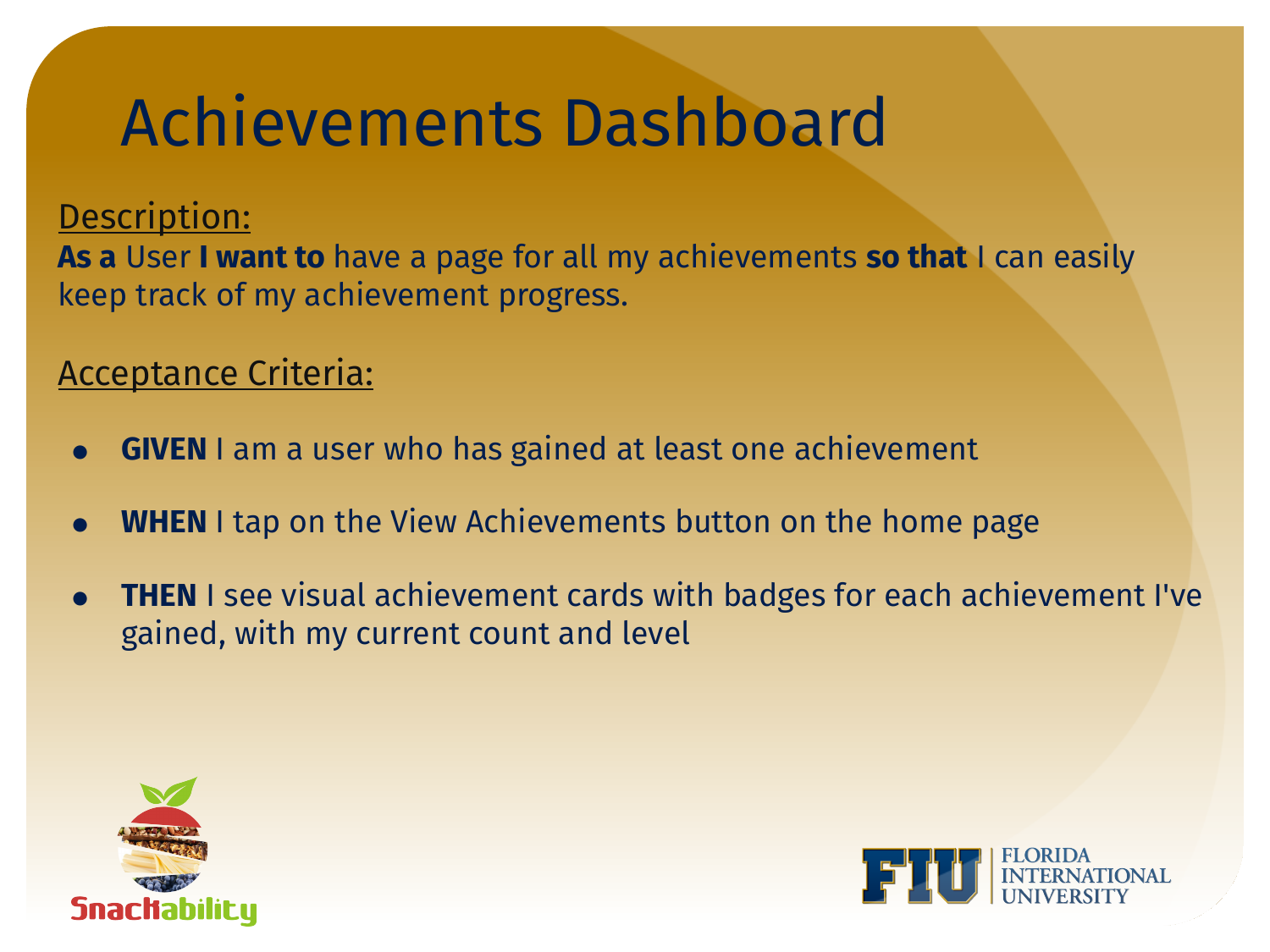

# Achievements Dashboard
Description:
As a User I want to have a page for all my achievements so that I can easily keep track of my achievement progress.

Acceptance Criteria:
GIVEN I am a user who has gained at least one achievement
WHEN I tap on the View Achievements button on the home page
THEN I see visual achievement cards with badges for each achievement I've gained, with my current count and level